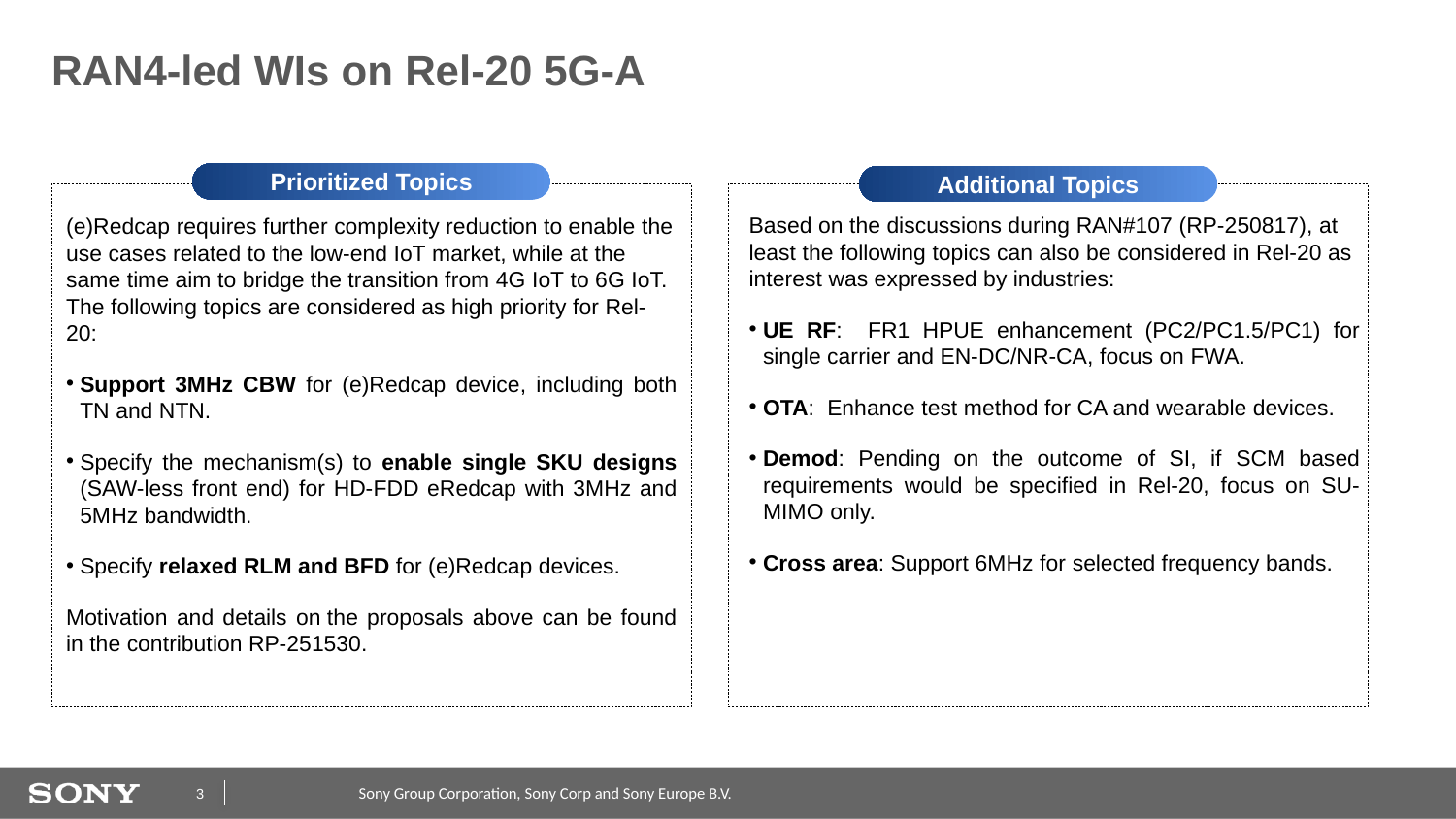

# RAN4-led WIs on Rel-20 5G-A
Prioritized Topics
Additional Topics

Based on the discussions during RAN#107 (RP-250817), at least the following topics can also be considered in Rel-20 as interest was expressed by industries:
UE RF:  FR1 HPUE enhancement (PC2/PC1.5/PC1) for single carrier and EN-DC/NR-CA, focus on FWA.
OTA:  Enhance test method for CA and wearable devices.
Demod: Pending on the outcome of SI, if SCM based requirements would be specified in Rel-20, focus on SU-MIMO only.
Cross area: Support 6MHz for selected frequency bands.

(e)Redcap requires further complexity reduction to enable the use cases related to the low-end IoT market, while at the same time aim to bridge the transition from 4G IoT to 6G IoT. The following topics are considered as high priority for Rel-20:
Support 3MHz CBW for (e)Redcap device, including both TN and NTN.
Specify the mechanism(s) to enable single SKU designs (SAW-less front end) for HD-FDD eRedcap with 3MHz and 5MHz bandwidth.
Specify relaxed RLM and BFD for (e)Redcap devices.
Motivation and details on the proposals above can be found in the contribution RP-251530.